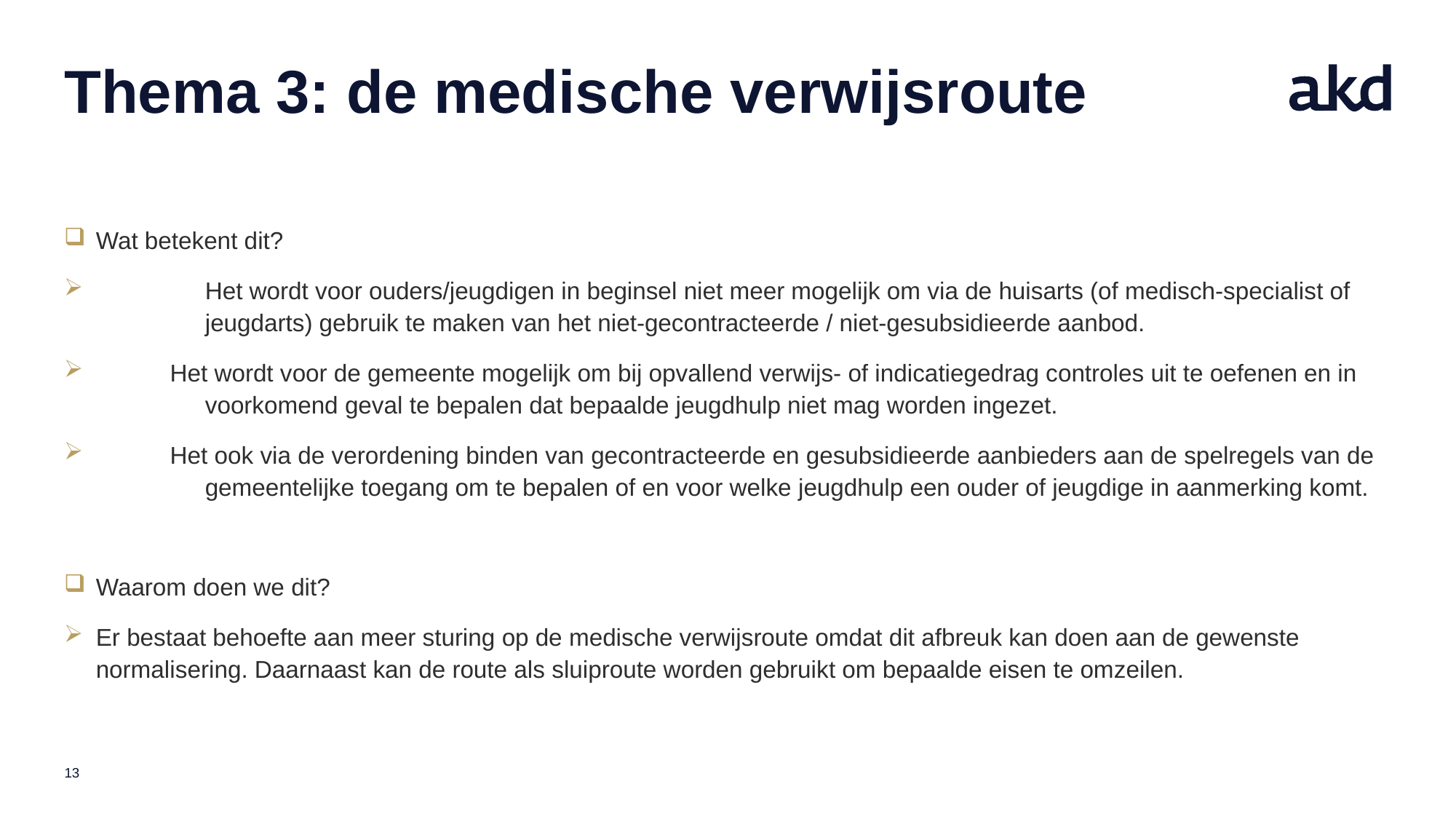

# Thema 3: de medische verwijsroute

Wat betekent dit?
	Het wordt voor ouders/jeugdigen in beginsel niet meer mogelijk om via de huisarts (of medisch-specialist of 	jeugdarts) gebruik te maken van het niet-gecontracteerde / niet-gesubsidieerde aanbod.
           Het wordt voor de gemeente mogelijk om bij opvallend verwijs- of indicatiegedrag controles uit te oefenen en in 	voorkomend geval te bepalen dat bepaalde jeugdhulp niet mag worden ingezet.
           Het ook via de verordening binden van gecontracteerde en gesubsidieerde aanbieders aan de spelregels van de 	gemeentelijke toegang om te bepalen of en voor welke jeugdhulp een ouder of jeugdige in aanmerking komt.

Waarom doen we dit?
Er bestaat behoefte aan meer sturing op de medische verwijsroute omdat dit afbreuk kan doen aan de gewenste normalisering. Daarnaast kan de route als sluiproute worden gebruikt om bepaalde eisen te omzeilen.
13